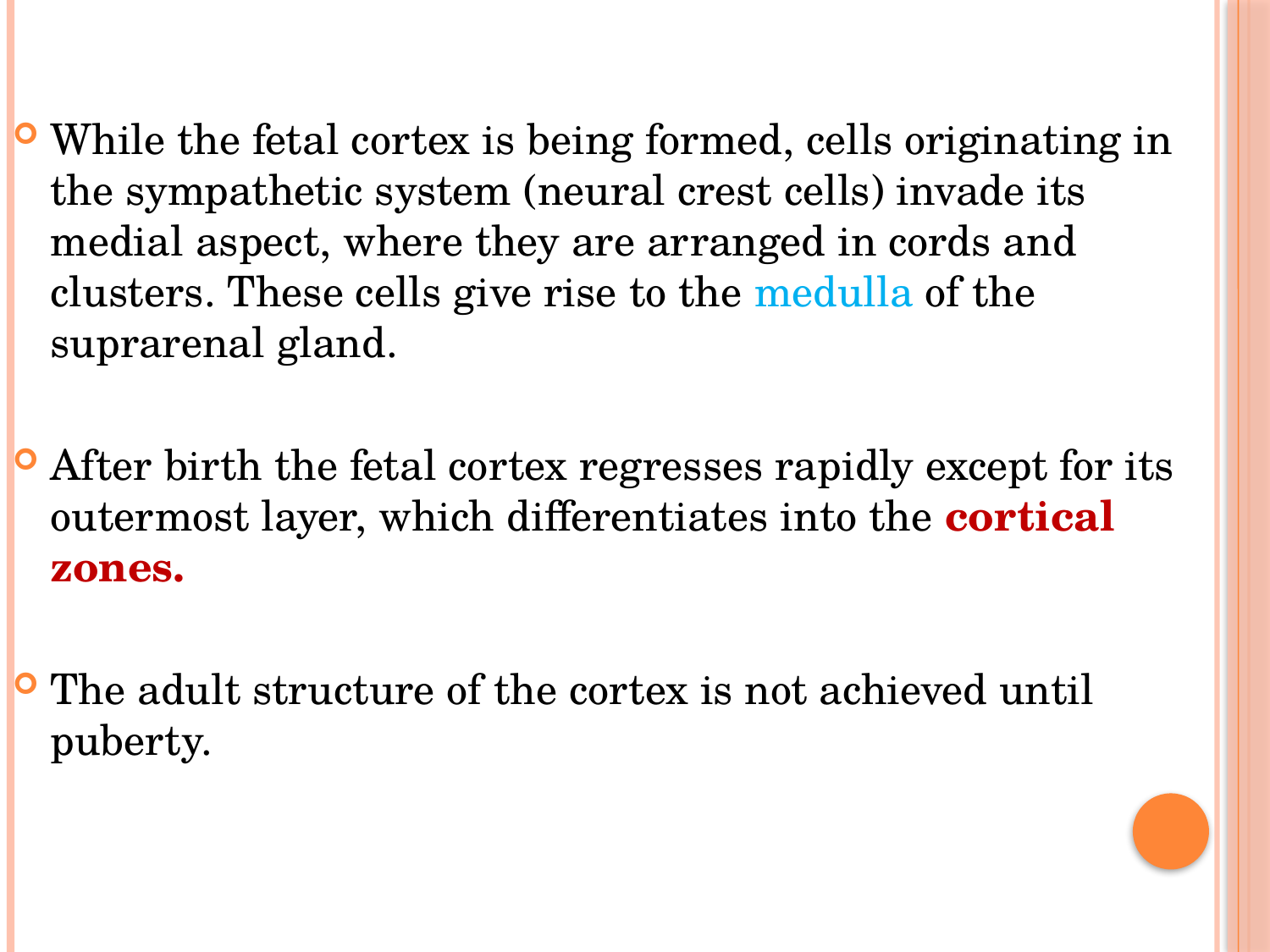

While the fetal cortex is being formed, cells originating in the sympathetic system (neural crest cells) invade its medial aspect, where they are arranged in cords and clusters. These cells give rise to the medulla of the suprarenal gland.

After birth the fetal cortex regresses rapidly except for its outermost layer, which differentiates into the cortical zones.

The adult structure of the cortex is not achieved until puberty.